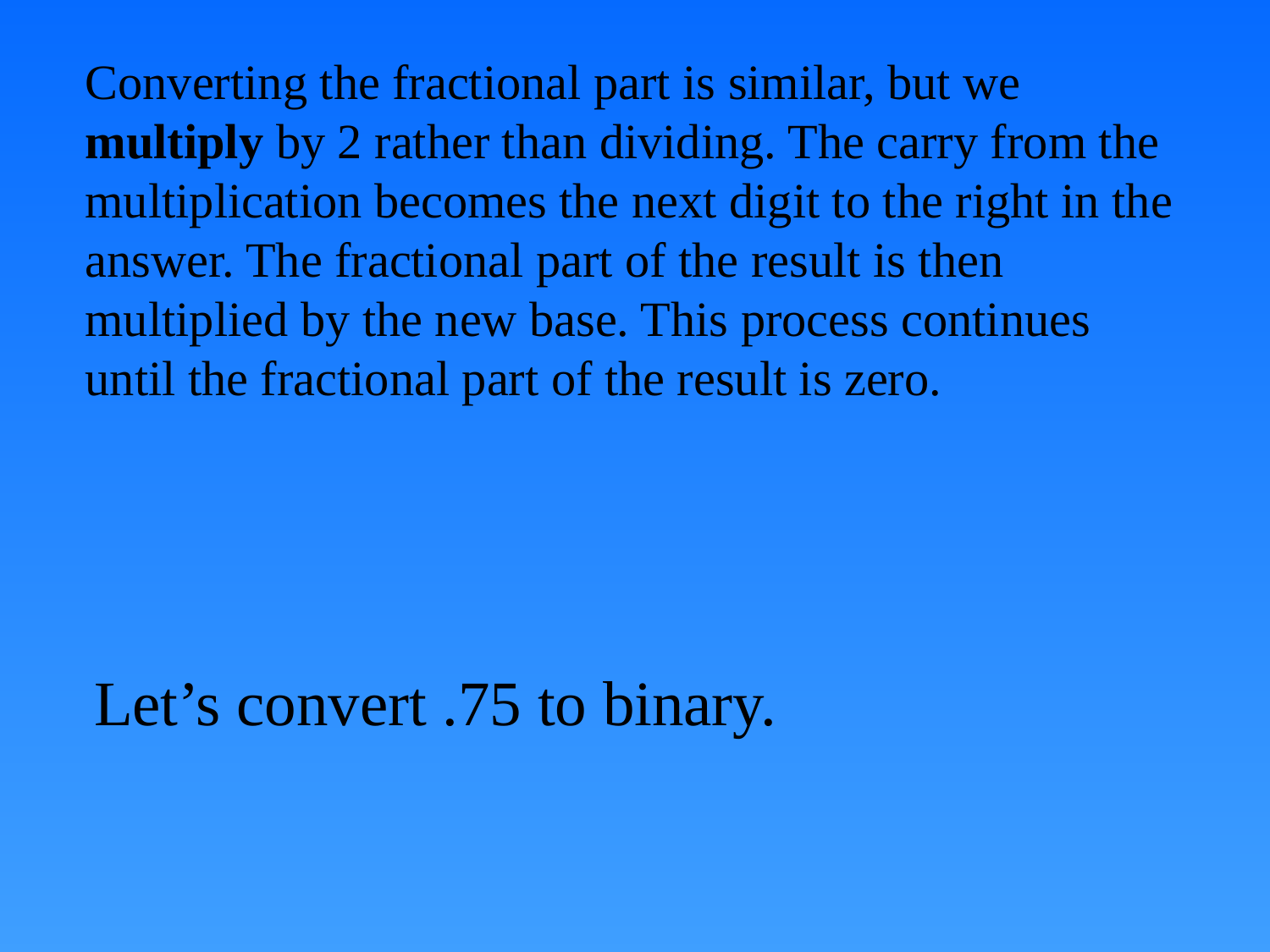

Converting the fractional part is similar, but we multiply by 2 rather than dividing. The carry from the multiplication becomes the next digit to the right in the answer. The fractional part of the result is then multiplied by the new base. This process continues until the fractional part of the result is zero.
Let’s convert .75 to binary.